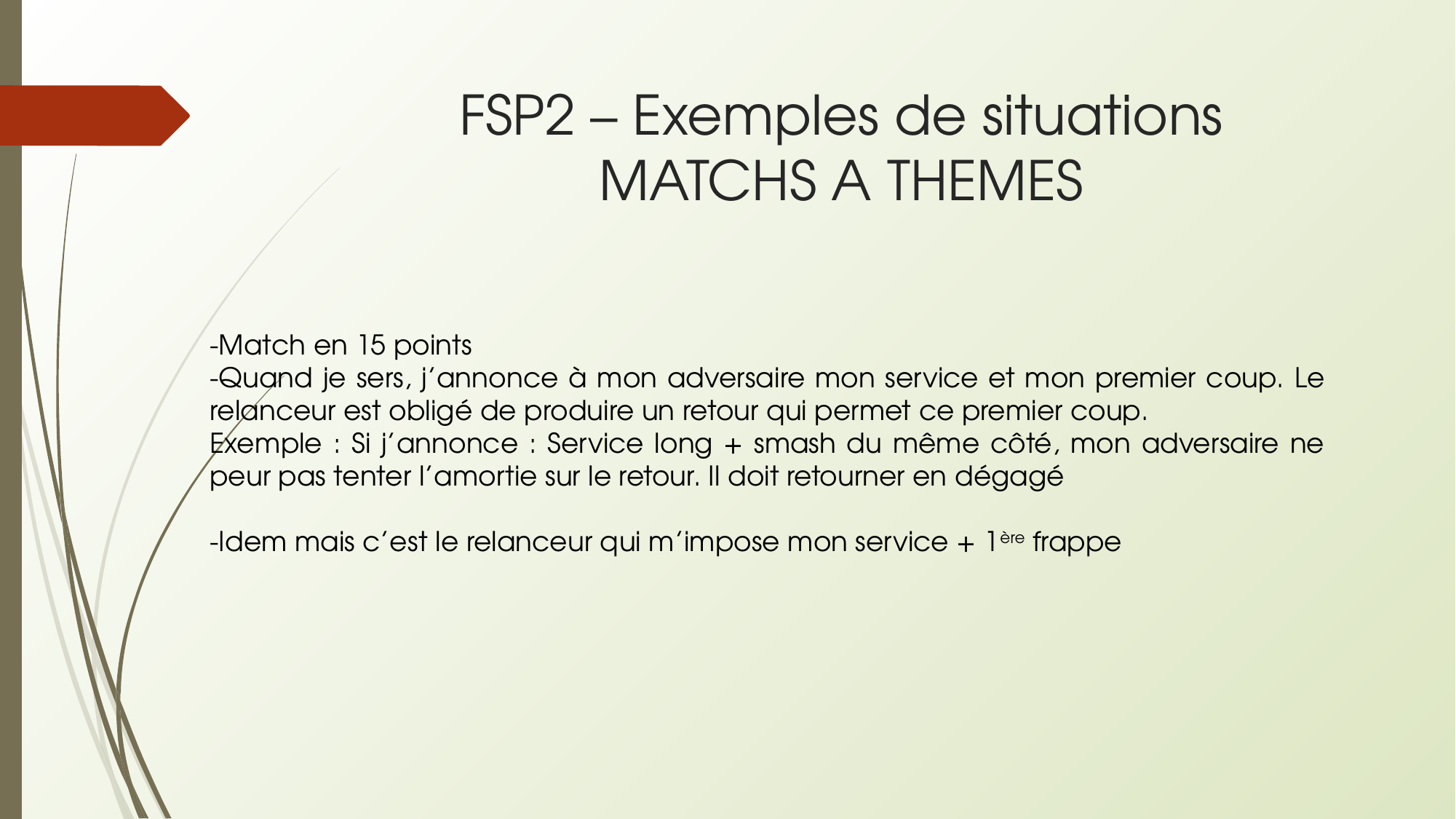

# FSP2 – Exemples de situations MATCHS A THEMES
-Match en 15 points
-Quand je sers, j’annonce à mon adversaire mon service et mon premier coup. Le relanceur est obligé de produire un retour qui permet ce premier coup.
Exemple : Si j’annonce : Service long + smash du même côté, mon adversaire ne peur pas tenter l’amortie sur le retour. Il doit retourner en dégagé

-Idem mais c’est le relanceur qui m’impose mon service + 1ère frappe